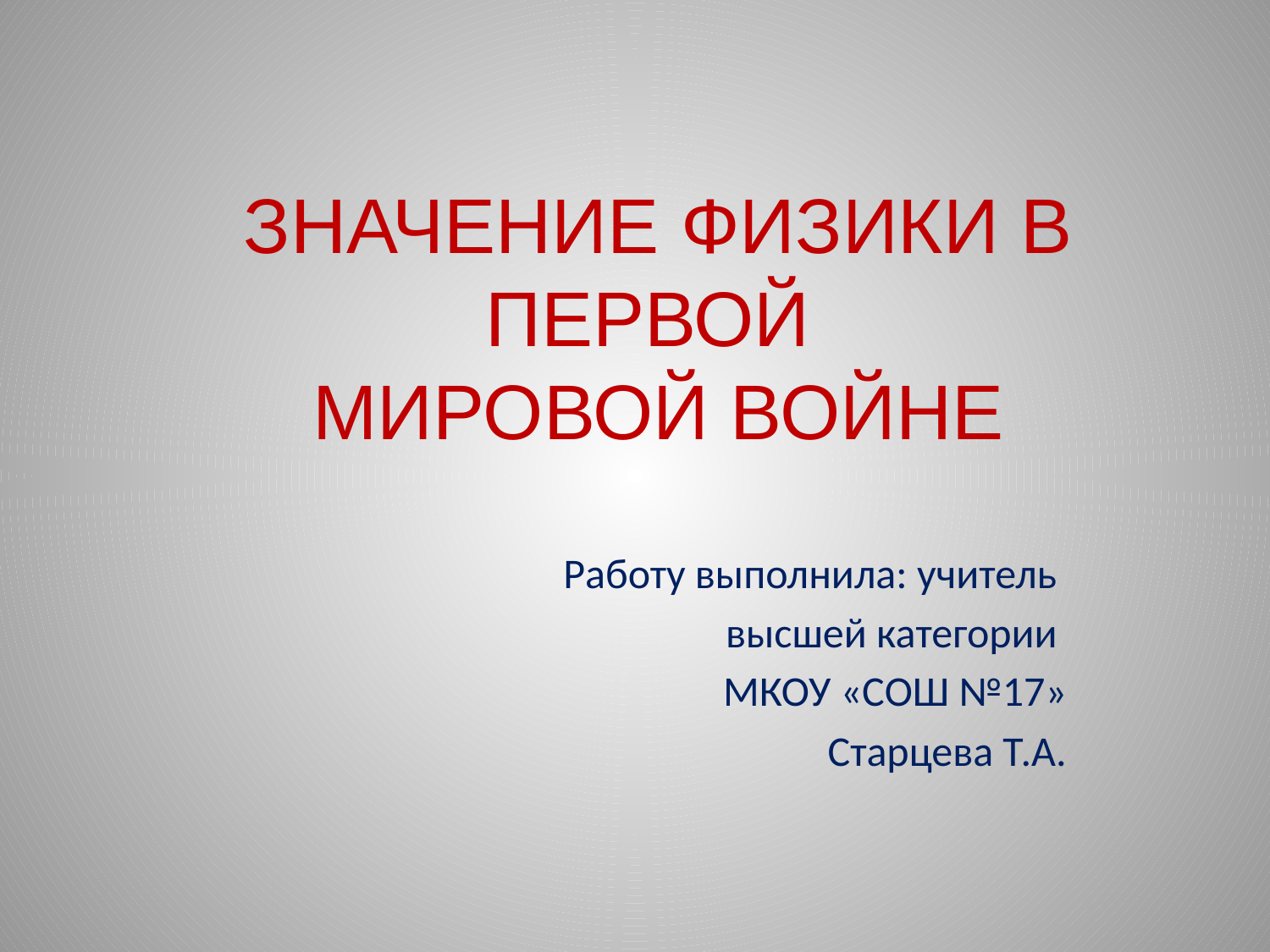

# ЗНАЧЕНИЕ ФИЗИКИ В ПЕРВОЙ МИРОВОЙ ВОЙНЕ
Работу выполнила: учитель
высшей категории
МКОУ «СОШ №17»
Старцева Т.А.